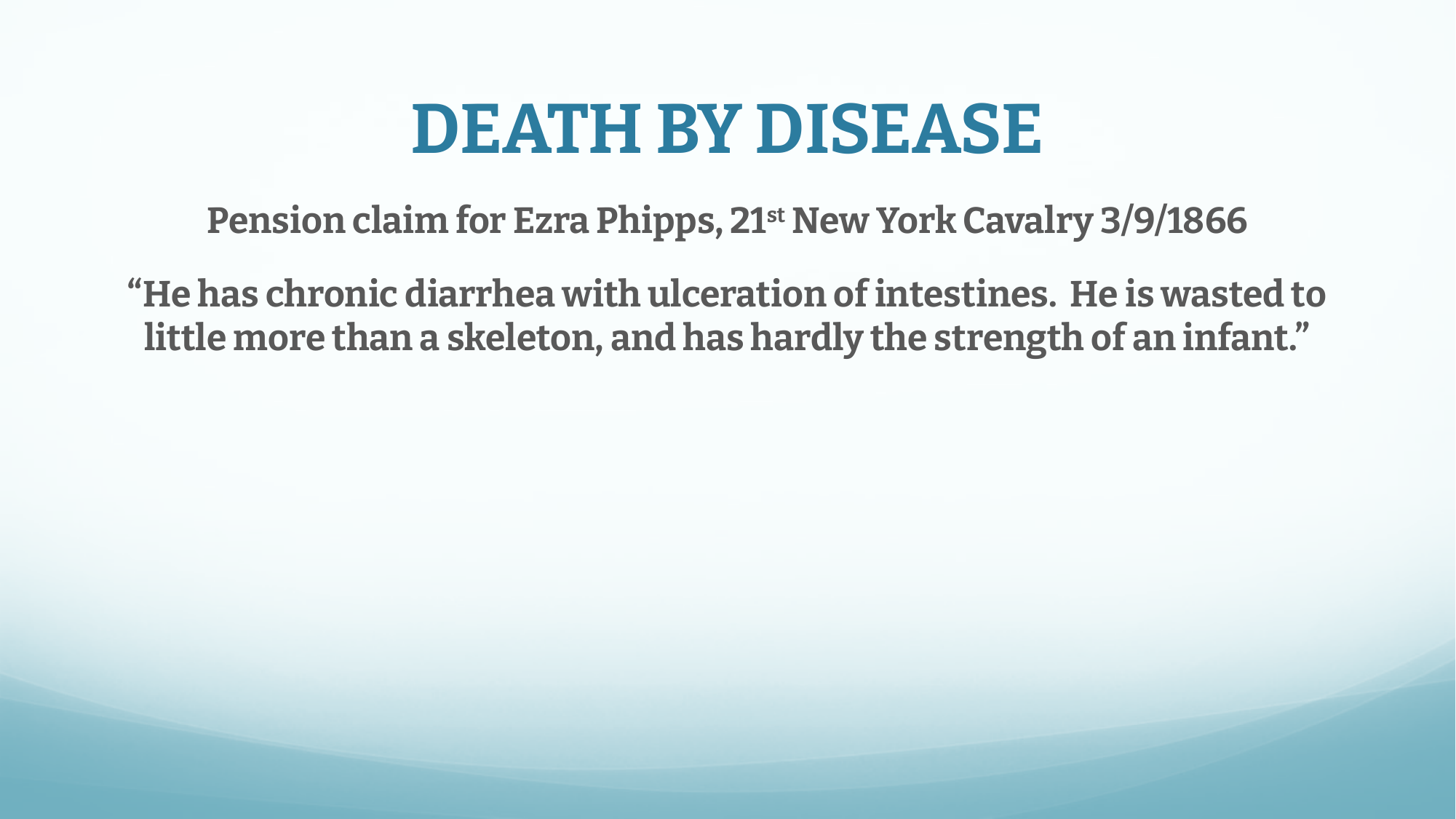

# DEATH BY DISEASE
Pension claim for Ezra Phipps, 21st New York Cavalry 3/9/1866
“He has chronic diarrhea with ulceration of intestines.  He is wasted to little more than a skeleton, and has hardly the strength of an infant.”